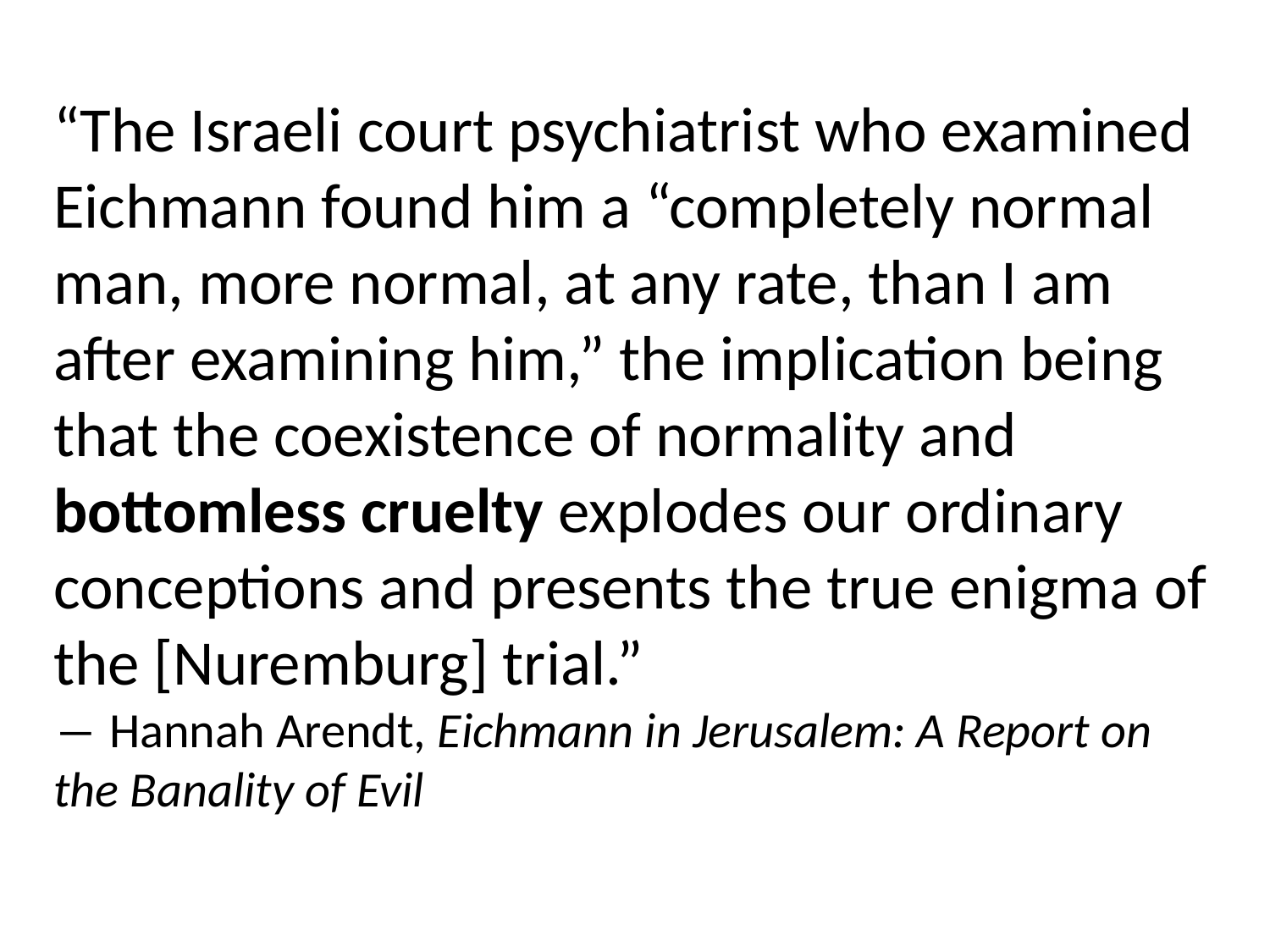

“The Israeli court psychiatrist who examined Eichmann found him a “completely normal man, more normal, at any rate, than I am after examining him,” the implication being that the coexistence of normality and bottomless cruelty explodes our ordinary conceptions and presents the true enigma of the [Nuremburg] trial.”
― Hannah Arendt, Eichmann in Jerusalem: A Report on the Banality of Evil